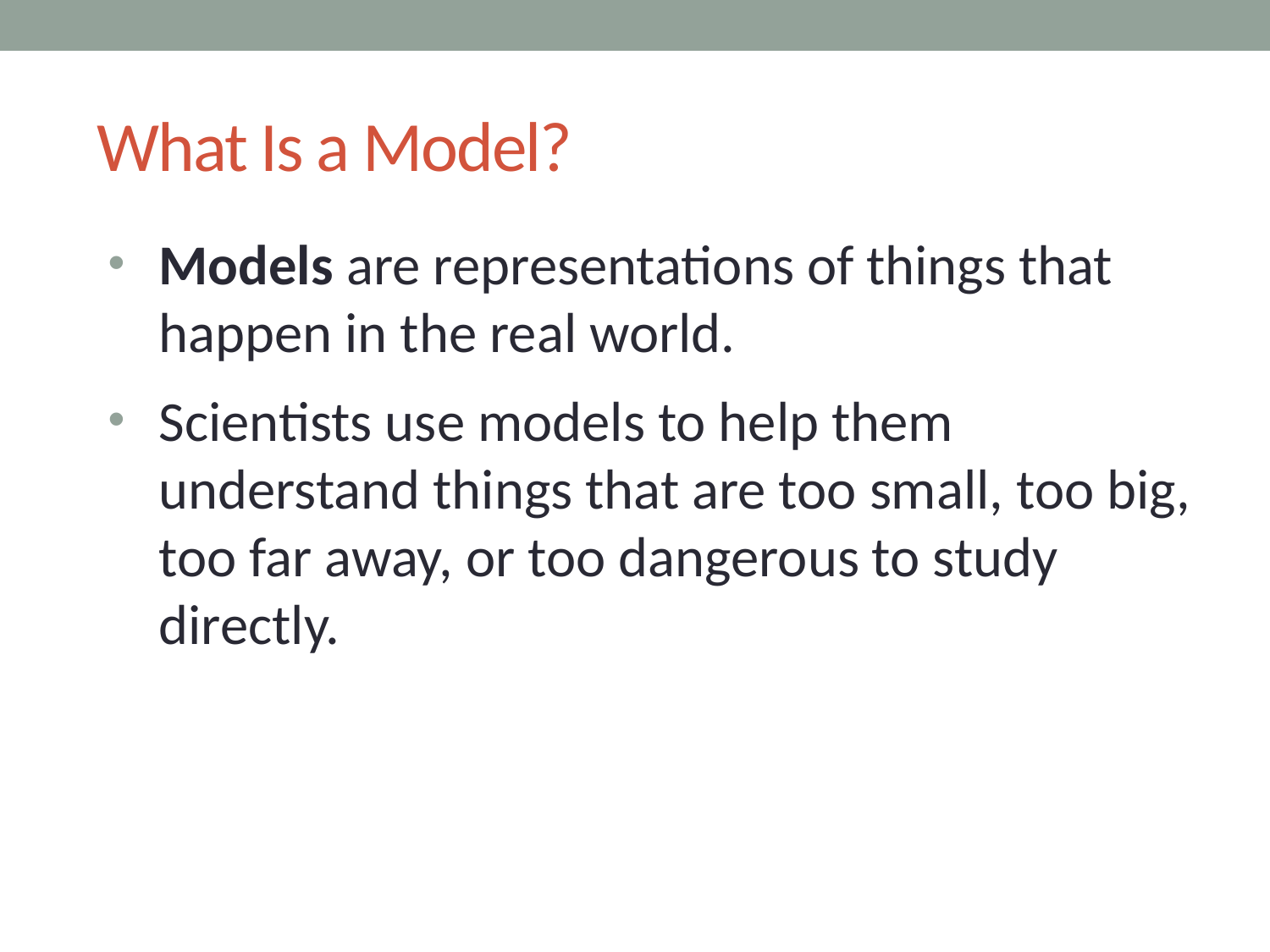

# What Is a Model?
Models are representations of things that happen in the real world.
Scientists use models to help them understand things that are too small, too big, too far away, or too dangerous to study directly.